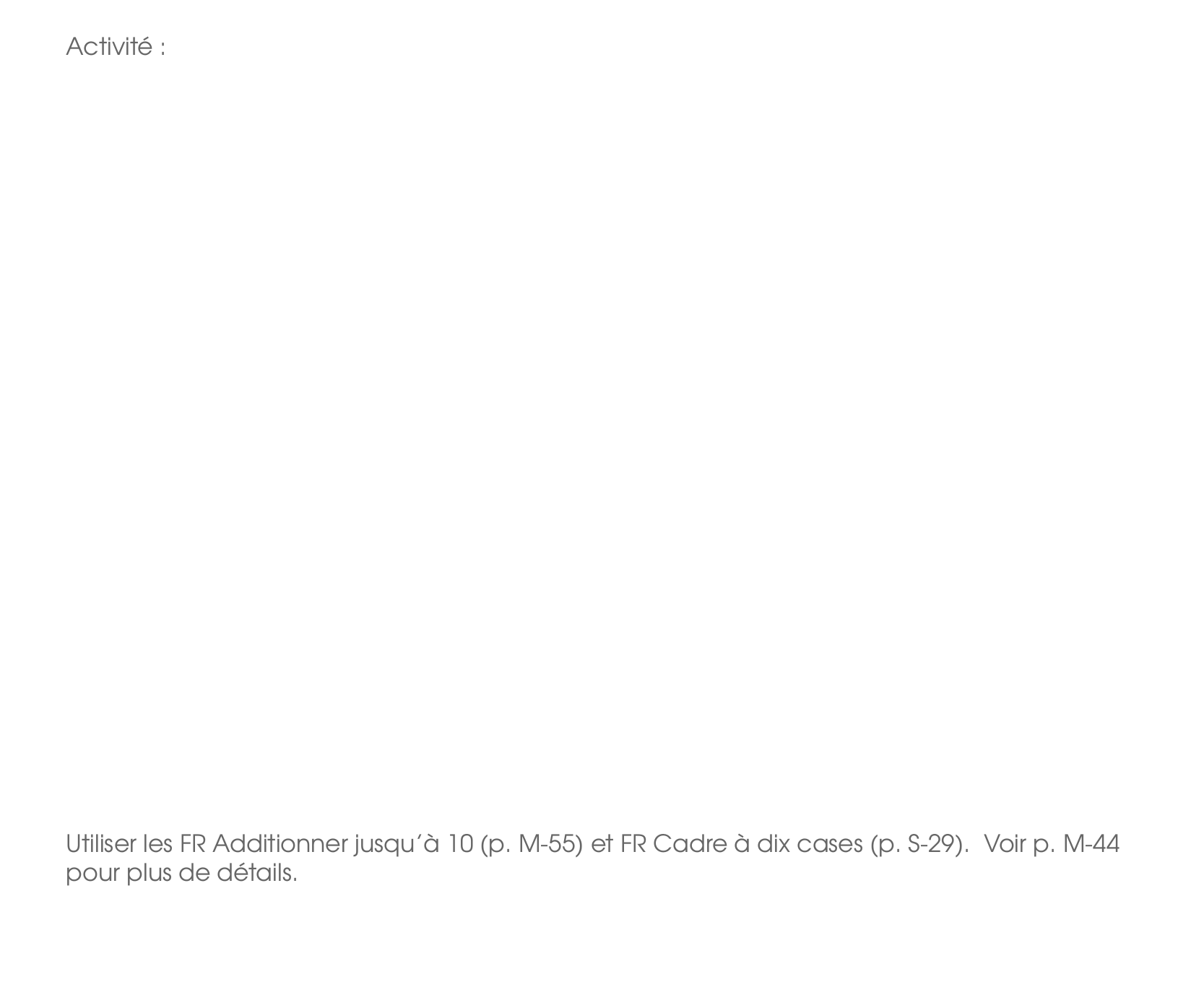

Activité :
Utiliser les FR Additionner jusqu’à 10 (p. M-55) et FR Cadre à dix cases (p. S-29).  Voir p. M-44 pour plus de détails.